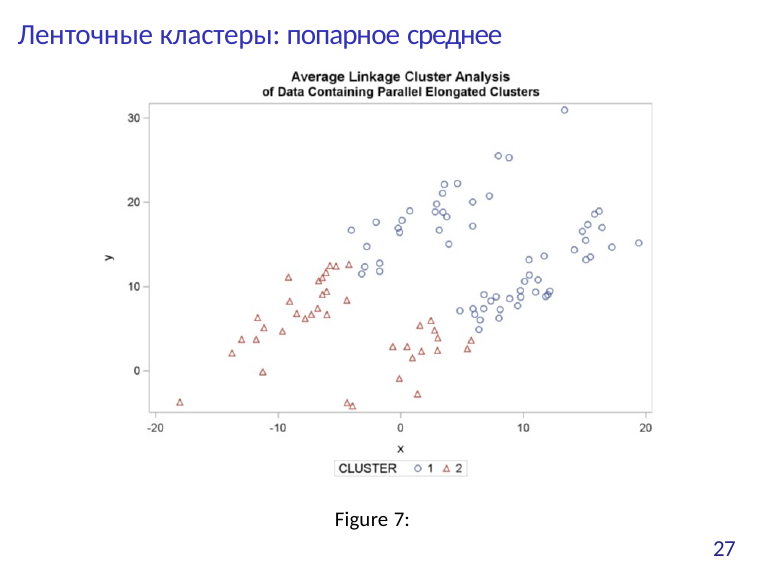

Ленточные кластеры: попарное среднее

Figure 7:
27